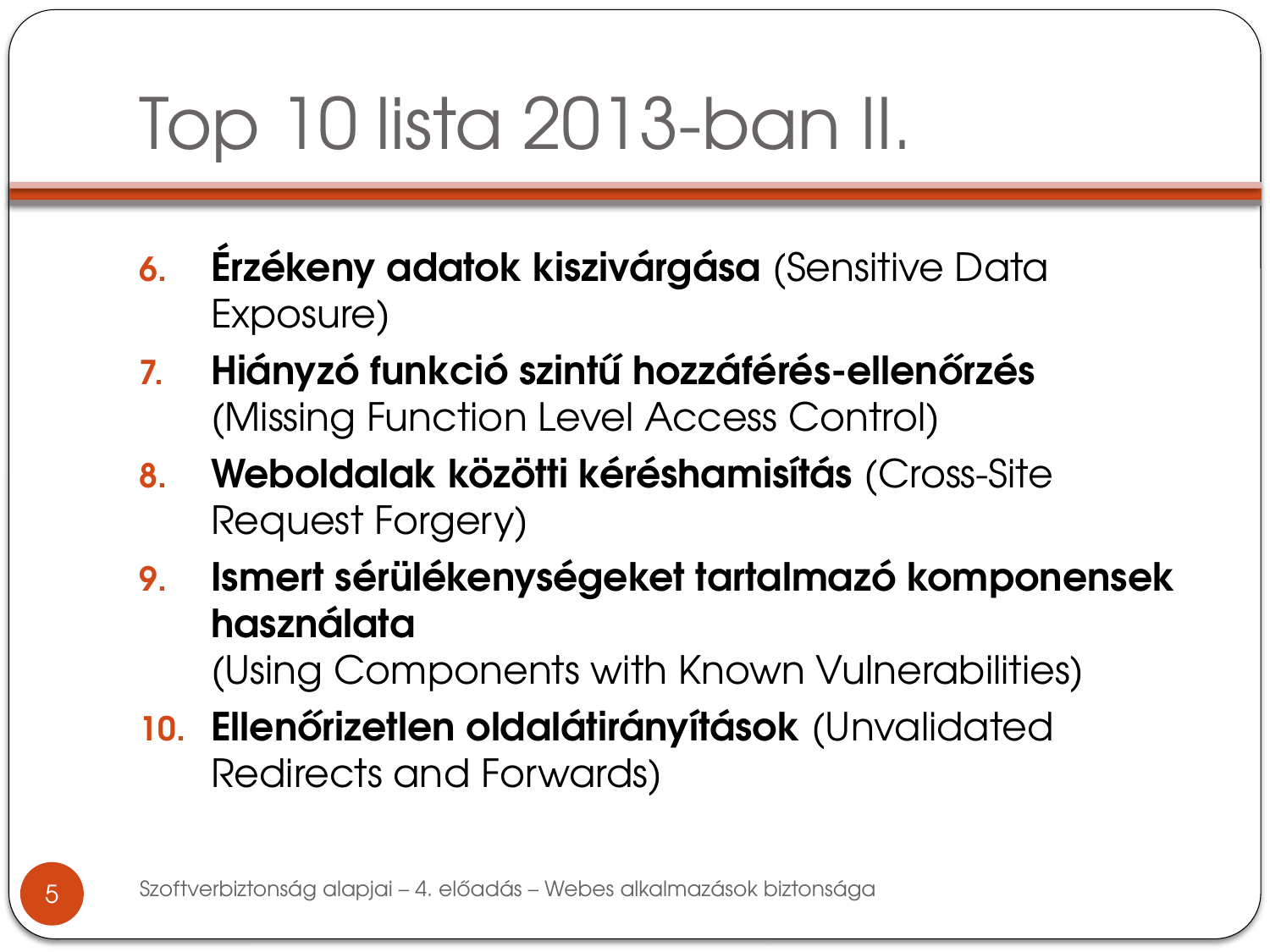

# Top 10 lista 2013-ban II.
Érzékeny adatok kiszivárgása (Sensitive Data Exposure)
Hiányzó funkció szintű hozzáférés-ellenőrzés
(Missing Function Level Access Control)
Weboldalak közötti kéréshamisítás (Cross-Site Request Forgery)
Ismert sérülékenységeket tartalmazó komponensek használata
(Using Components with Known Vulnerabilities)
Ellenőrizetlen oldalátirányítások (Unvalidated Redirects and Forwards)
Szoftverbiztonság alapjai – 4. előadás – Webes alkalmazások biztonsága
5